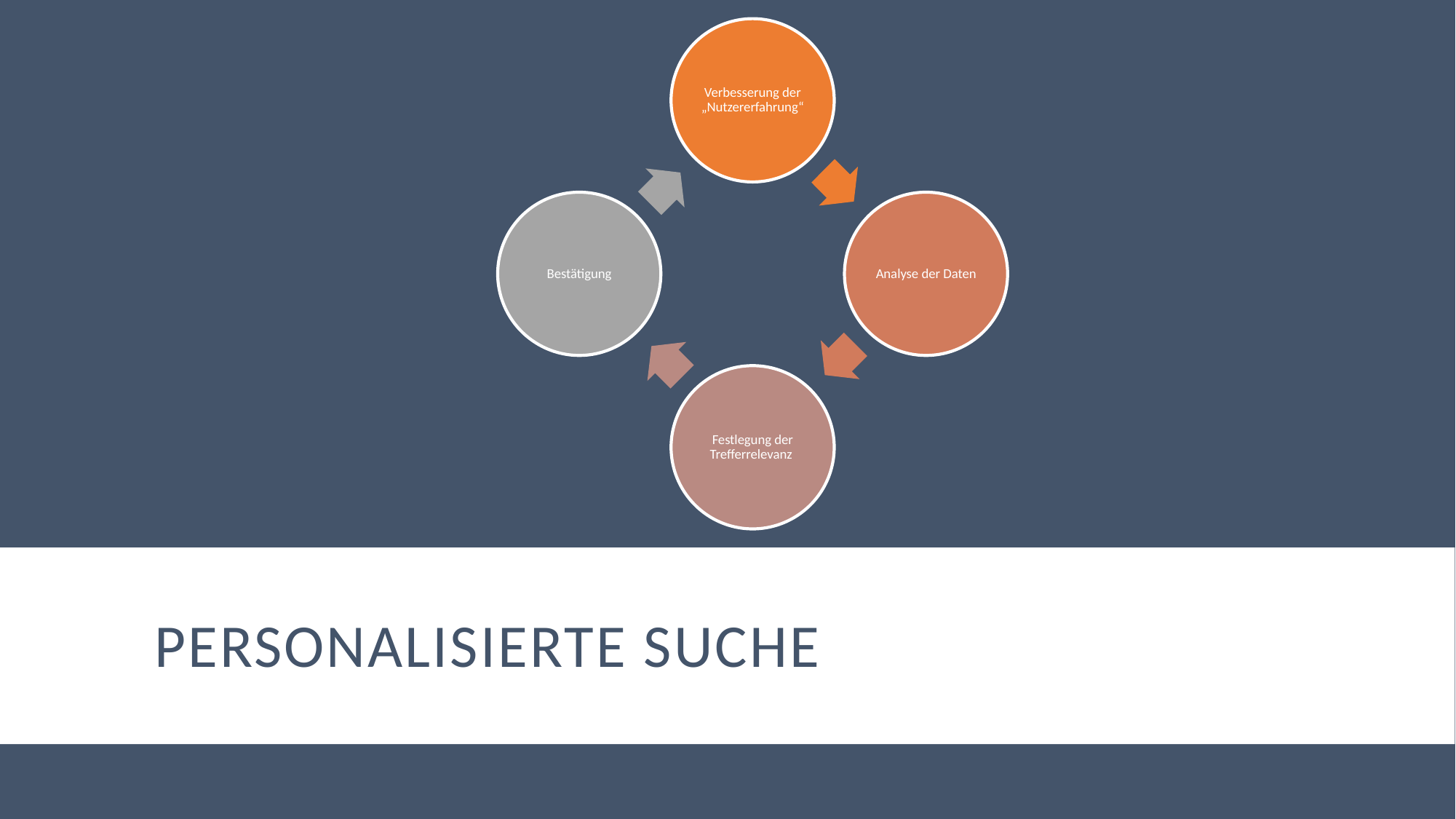

Verbesserung der „Nutzererfahrung“

Analyse der Daten

Festlegung der Trefferrelevanz

Bestätigung

# Personalisierte Suche
31